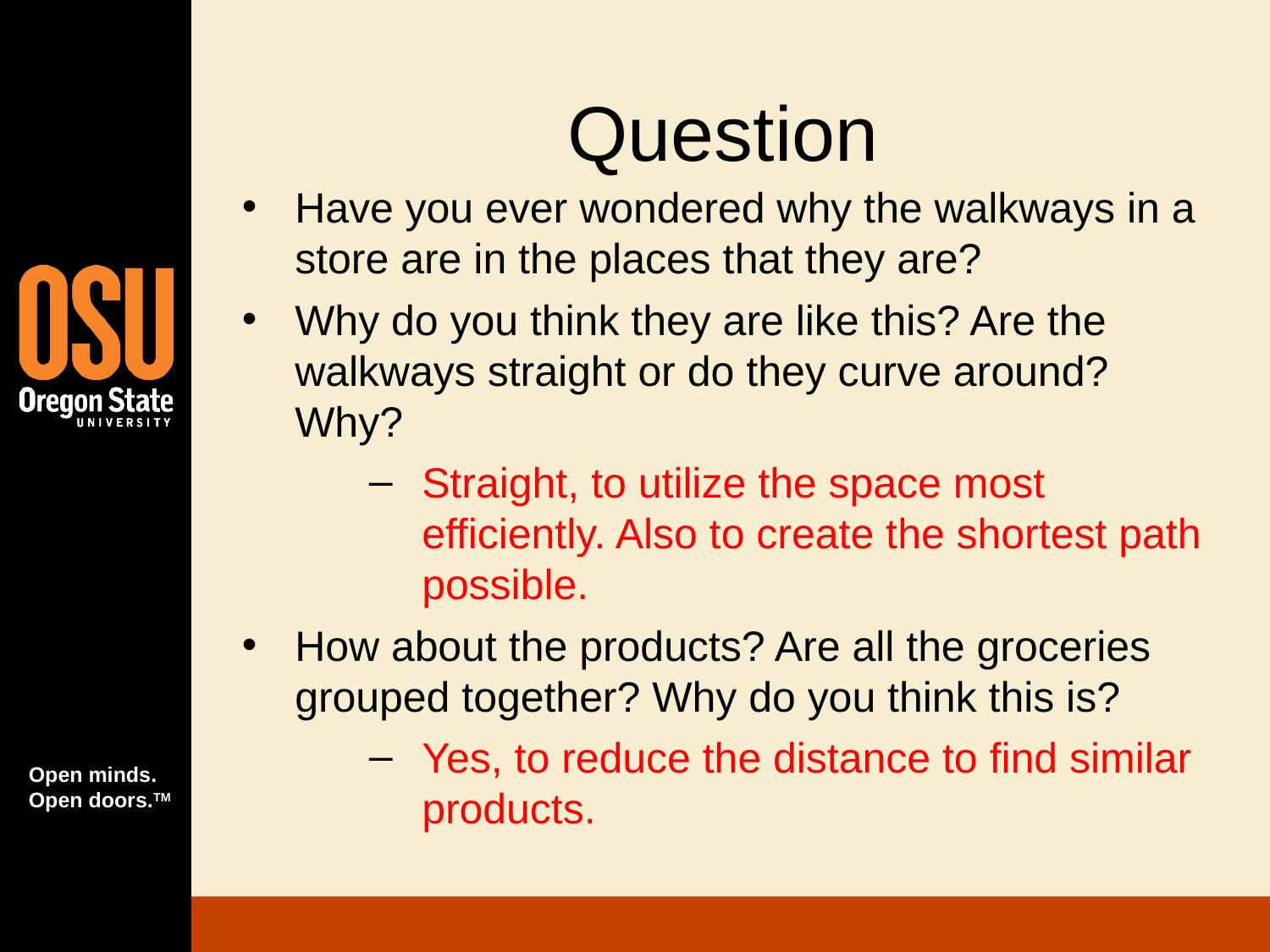

# Question
Have you ever wondered why the walkways in a store are in the places that they are?
Why do you think they are like this? Are the walkways straight or do they curve around? Why?
Straight, to utilize the space most efficiently. Also to create the shortest path possible.
How about the products? Are all the groceries grouped together? Why do you think this is?
Yes, to reduce the distance to find similar products.